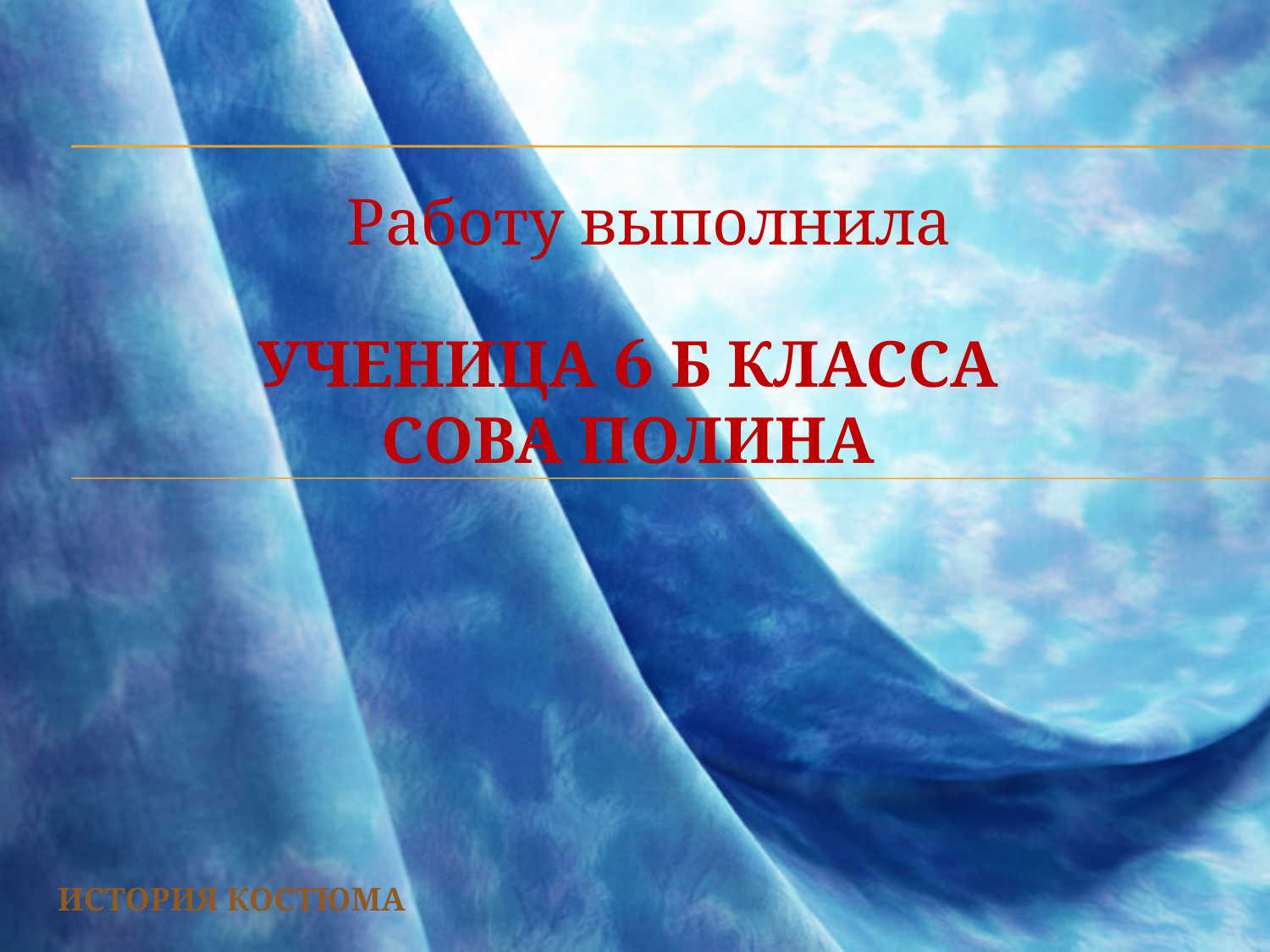

Работу выполнила
# Ученица 6 Б класса Сова Полина
ИСТОРИЯ КОСТЮМА